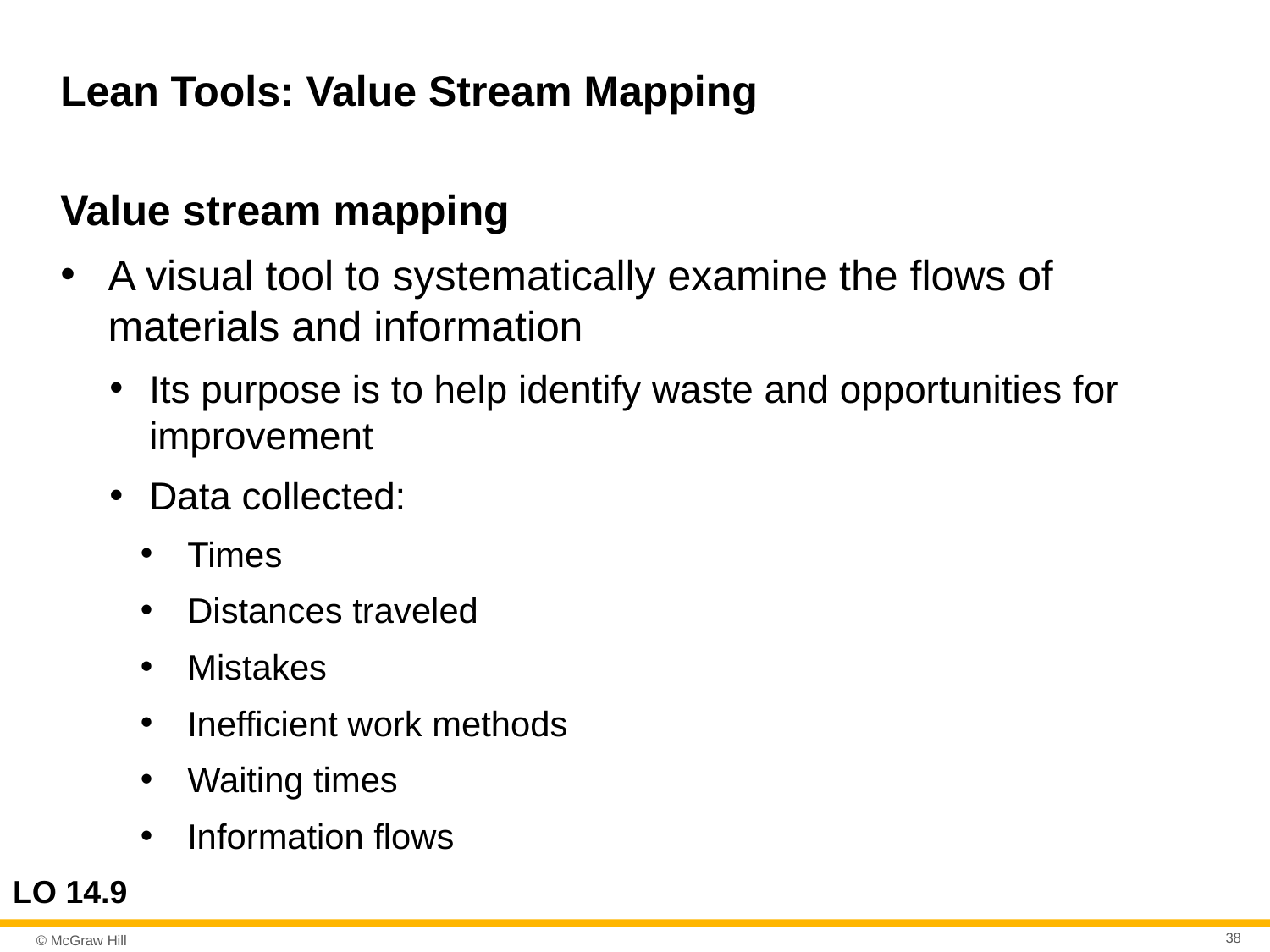

# Lean Tools: Value Stream Mapping
Value stream mapping
A visual tool to systematically examine the flows of materials and information
Its purpose is to help identify waste and opportunities for improvement
Data collected:
Times
Distances traveled
Mistakes
Inefficient work methods
Waiting times
Information flows
LO 14.9